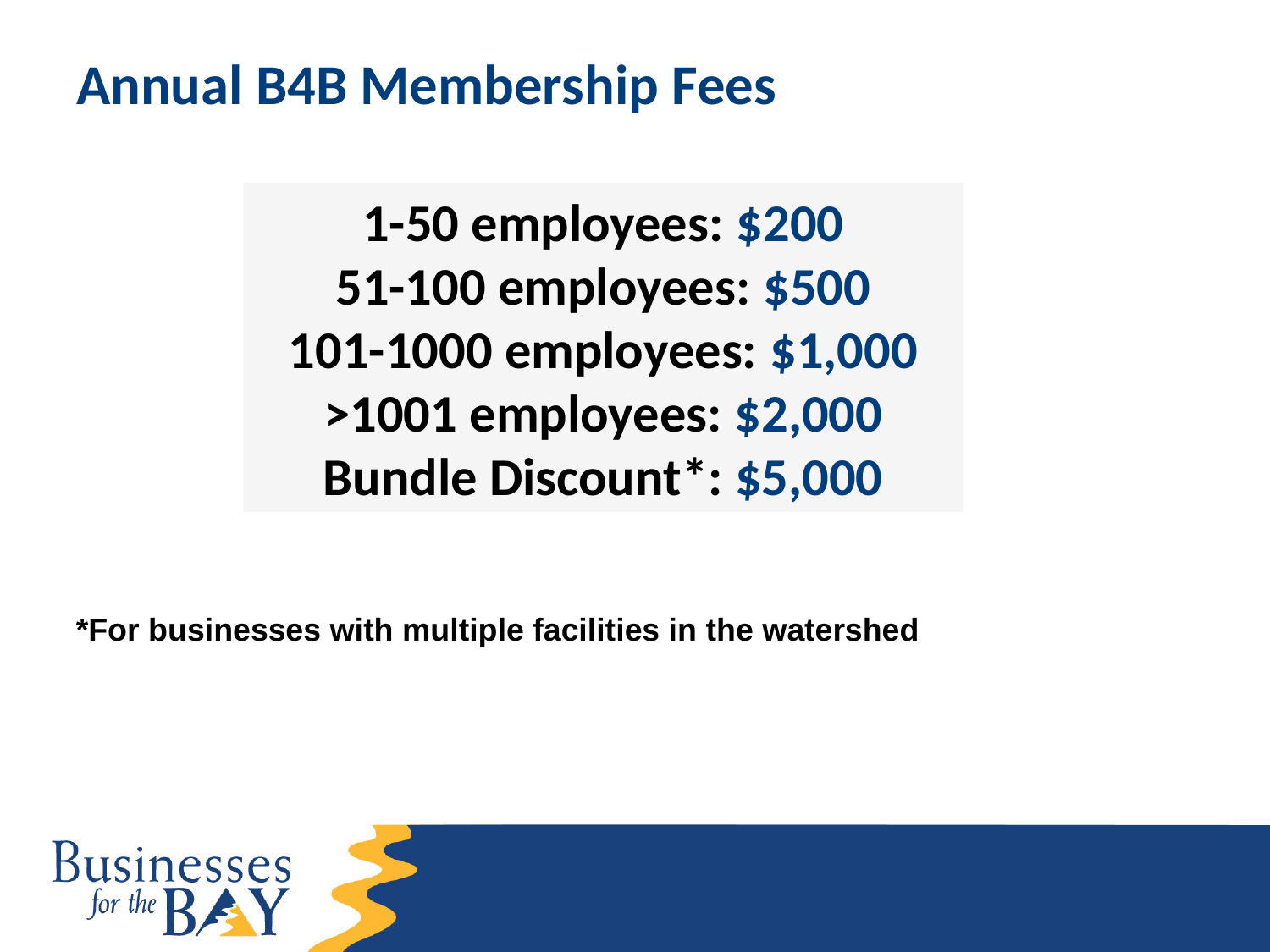

# Annual B4B Membership Fees
1-50 employees: $200
51-100 employees: $500
101-1000 employees: $1,000
>1001 employees: $2,000
Bundle Discount*: $5,000
*For businesses with multiple facilities in the watershed